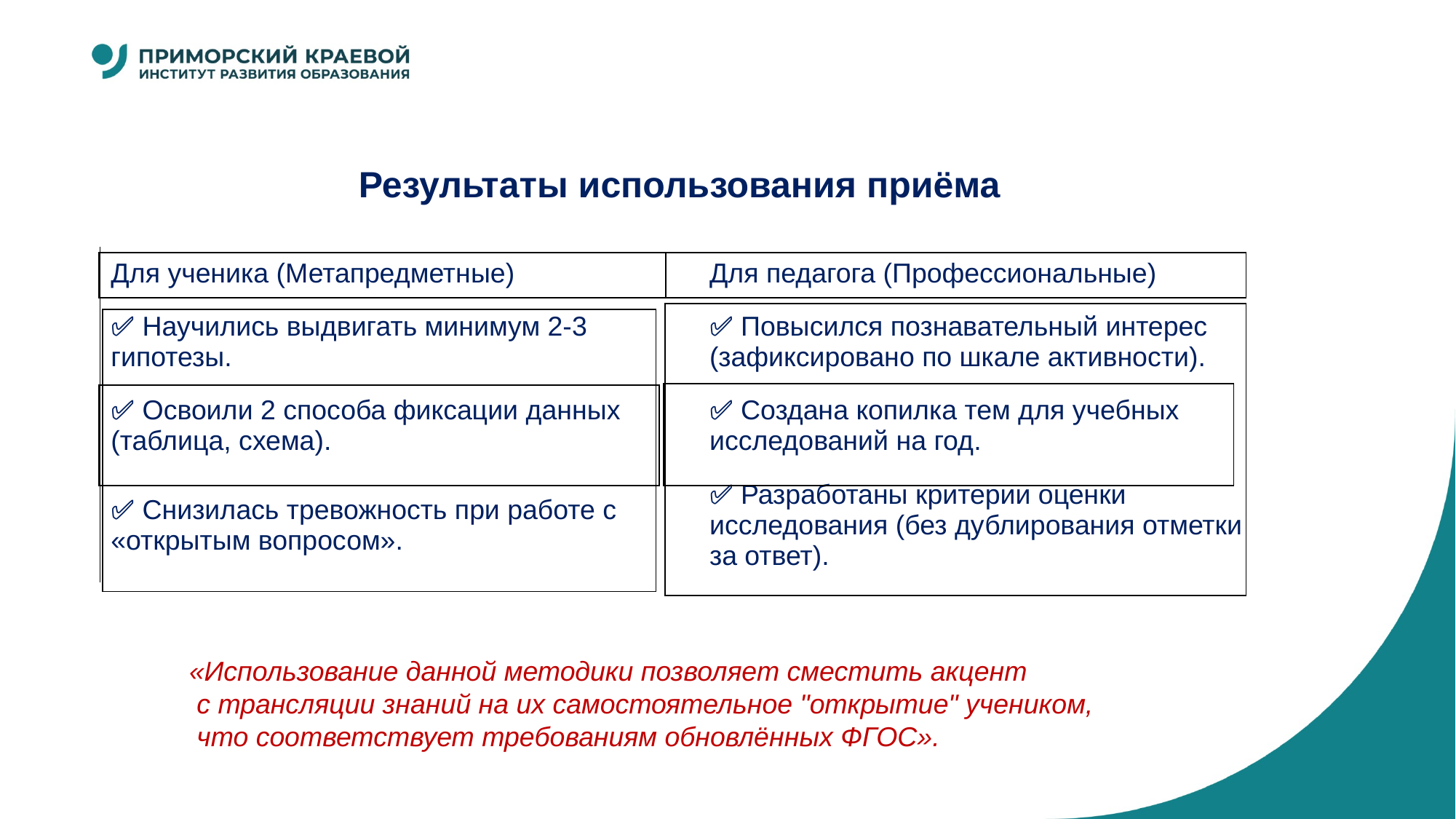

#
 Результаты использования приёма
| Для ученика (Метапредметные) | Для педагога (Профессиональные) |
| --- | --- |
| ✅ Научились выдвигать минимум 2-3 гипотезы. | ✅ Повысился познавательный интерес (зафиксировано по шкале активности). |
| ✅ Освоили 2 способа фиксации данных (таблица, схема). | ✅ Создана копилка тем для учебных исследований на год. |
| ✅ Снизилась тревожность при работе с «открытым вопросом». | ✅ Разработаны критерии оценки исследования (без дублирования отметки за ответ). |
|  |  |
| --- | --- |
|  |
| --- |
|  |
| --- |
|  |
| --- |
|  |
| --- |

«Использование данной методики позволяет сместить акцент
 с трансляции знаний на их самостоятельное "открытие" учеником,
 что соответствует требованиям обновлённых ФГОС».